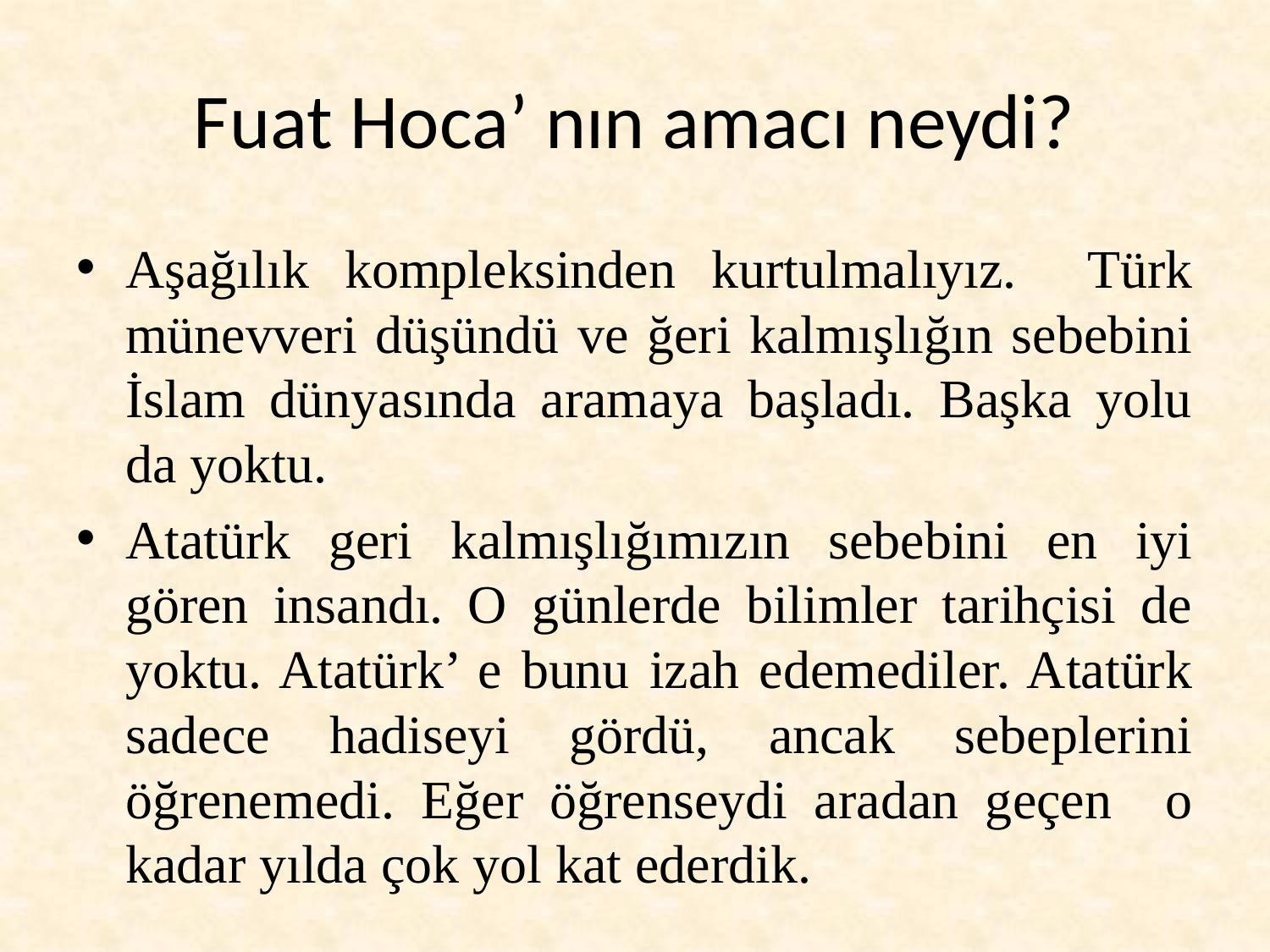

# Fuat Hoca’ nın amacı neydi?
Aşağılık kompleksinden kurtulmalıyız.  Türk münevveri düşündü ve ğeri kalmışlığın sebebini İslam dünyasında aramaya başladı. Başka yolu da yoktu.
Atatürk geri kalmışlığımızın sebebini en iyi gören insandı. O günlerde bilimler tarihçisi de yoktu. Atatürk’ e bunu izah edemediler. Atatürk sadece hadiseyi gördü, ancak sebeplerini öğrenemedi. Eğer öğrenseydi aradan geçen  o kadar yılda çok yol kat ederdik.